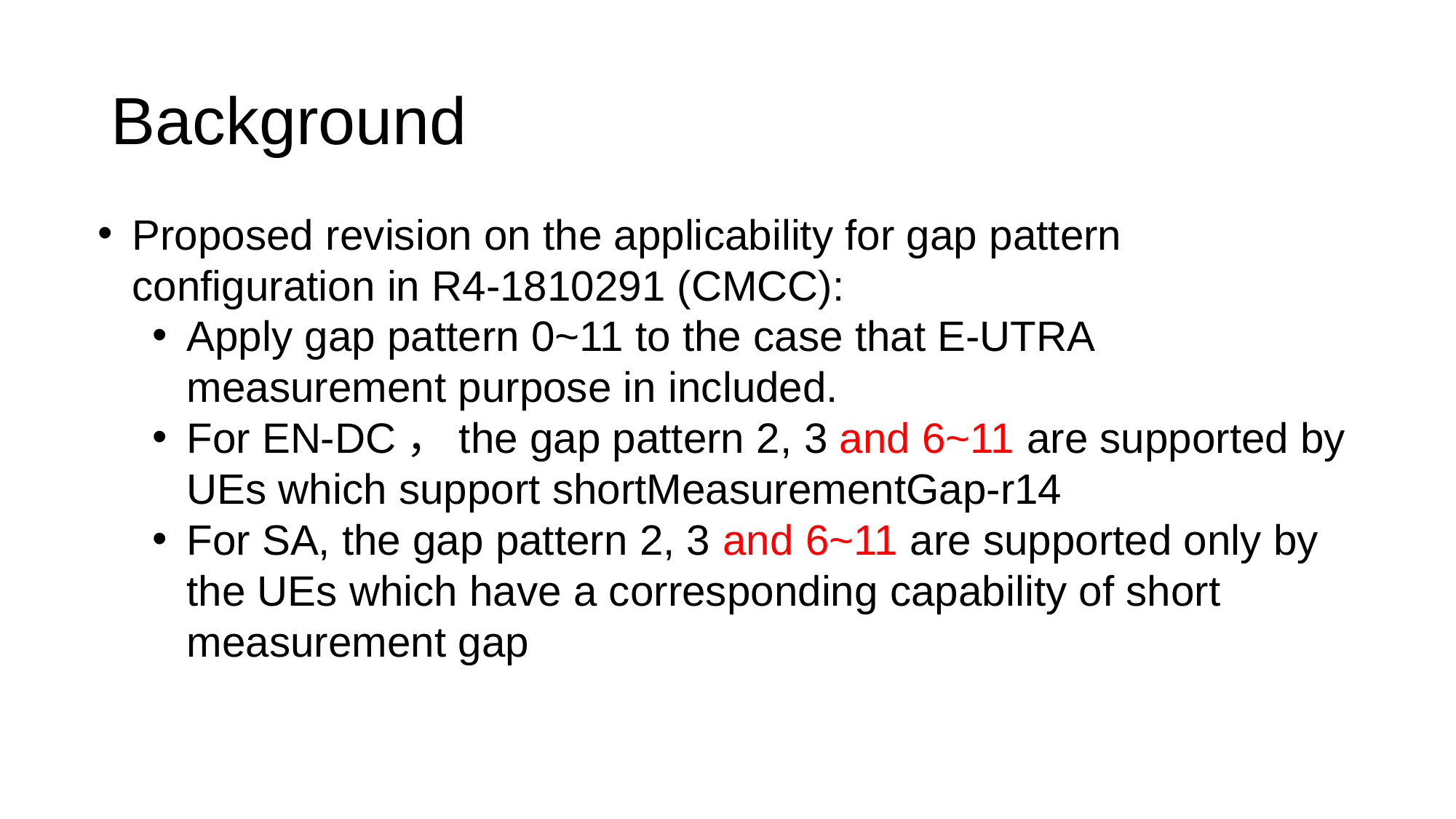

# Background
Proposed revision on the applicability for gap pattern configuration in R4-1810291 (CMCC):
Apply gap pattern 0~11 to the case that E-UTRA measurement purpose in included.
For EN-DC，the gap pattern 2, 3 and 6~11 are supported by UEs which support shortMeasurementGap-r14
For SA, the gap pattern 2, 3 and 6~11 are supported only by the UEs which have a corresponding capability of short measurement gap